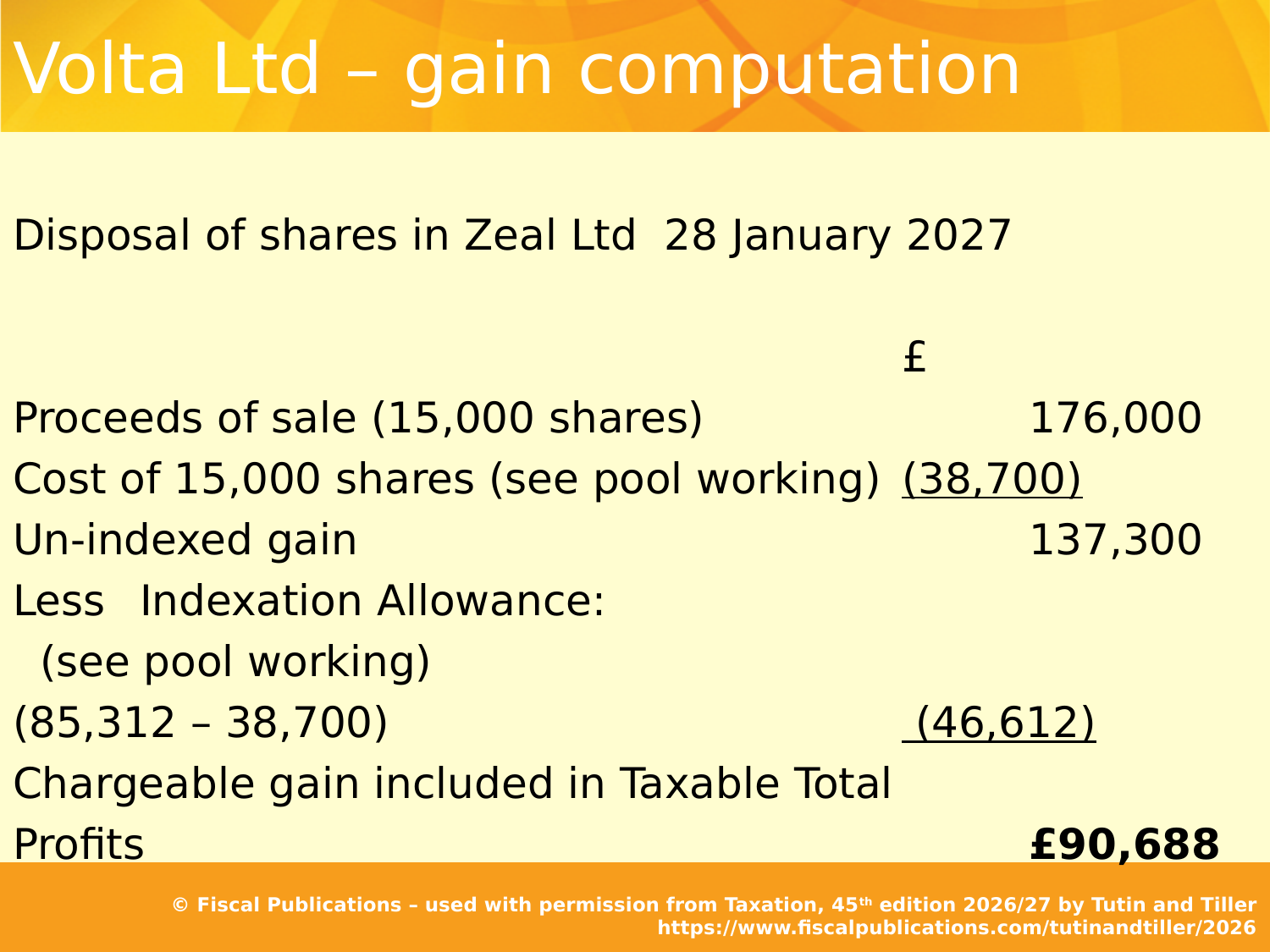

# Volta Ltd – gain computation

Disposal of shares in Zeal Ltd  28 January 2027																		£
Proceeds of sale (15,000 shares)		 	176,000
Cost of 15,000 shares (see pool working) 	(38,700)
Un-indexed gain 			 			137,300
Less	Indexation Allowance:
  (see pool working)
(85,312 – 38,700)				 	 (46,612)
Chargeable gain included in Taxable Total
Profits							£90,688